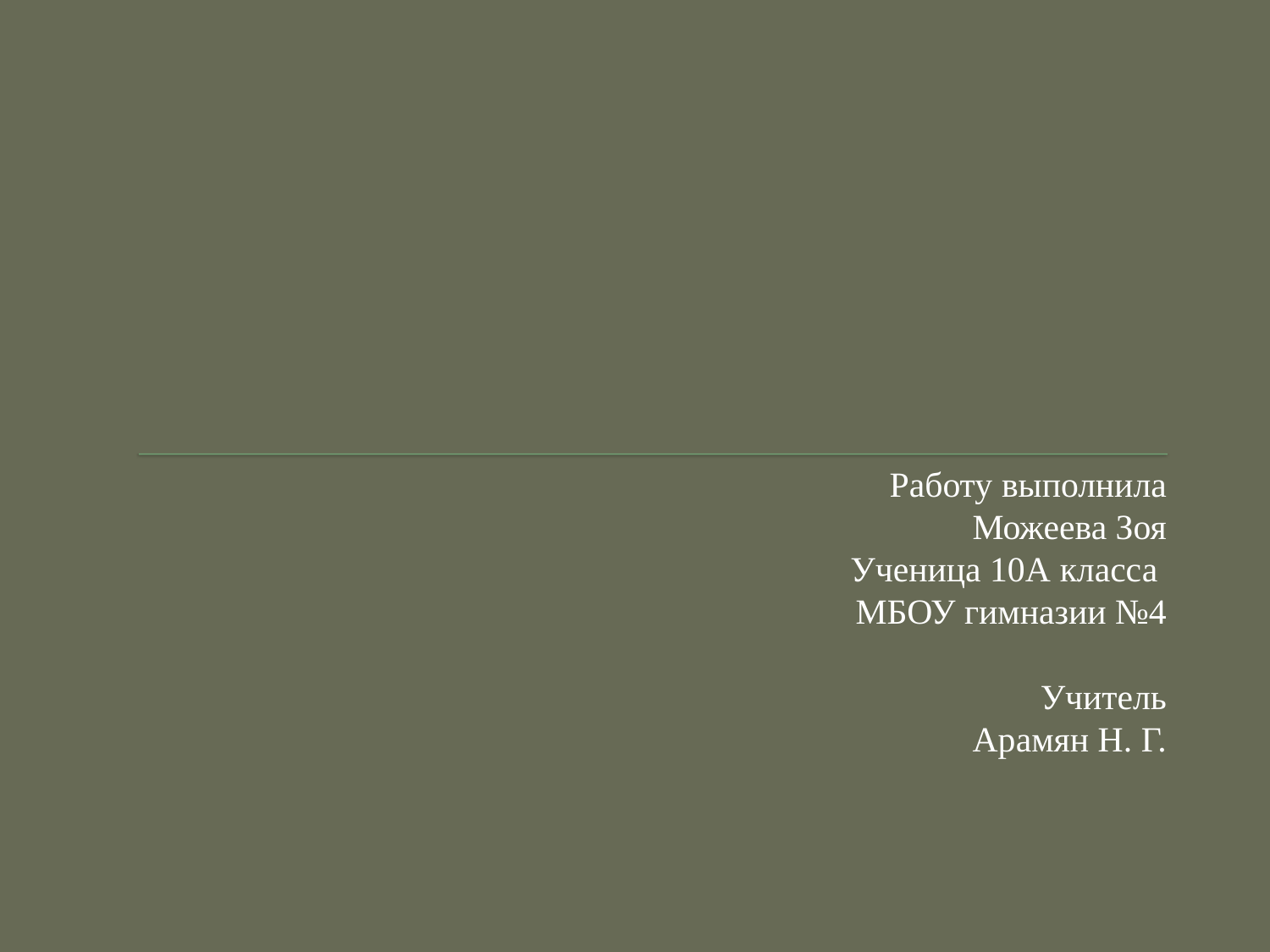

Работу выполнила
Можеева Зоя
Ученица 10А класса
МБОУ гимназии №4

Учитель
Арамян Н. Г.